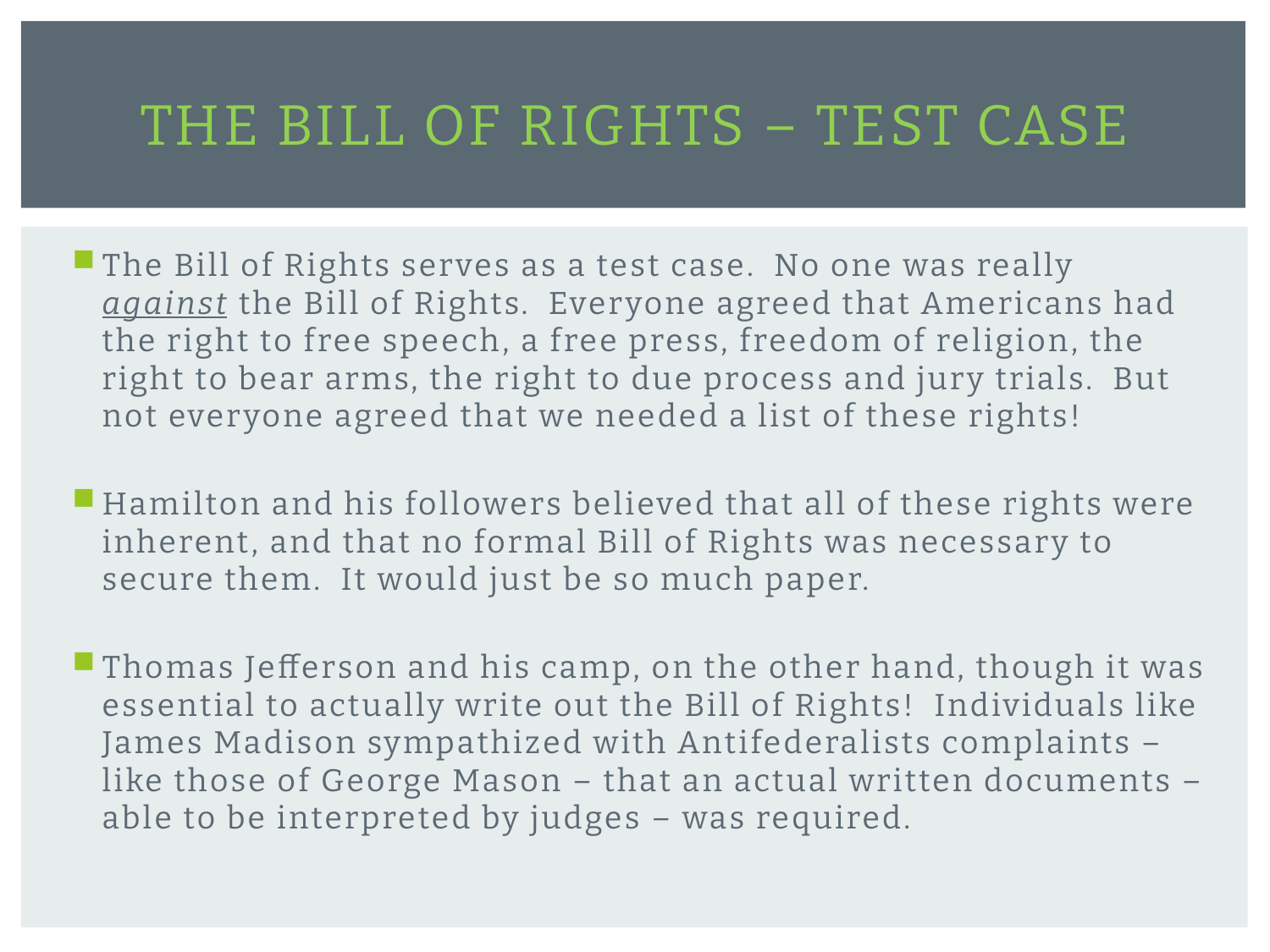

# The Bill of Rights – Test Case
The Bill of Rights serves as a test case.  No one was really against the Bill of Rights.  Everyone agreed that Americans had the right to free speech, a free press, freedom of religion, the right to bear arms, the right to due process and jury trials.  But not everyone agreed that we needed a list of these rights!

Hamilton and his followers believed that all of these rights were inherent, and that no formal Bill of Rights was necessary to secure them.  It would just be so much paper.

Thomas Jefferson and his camp, on the other hand, though it was essential to actually write out the Bill of Rights!  Individuals like James Madison sympathized with Antifederalists complaints – like those of George Mason – that an actual written documents – able to be interpreted by judges – was required.